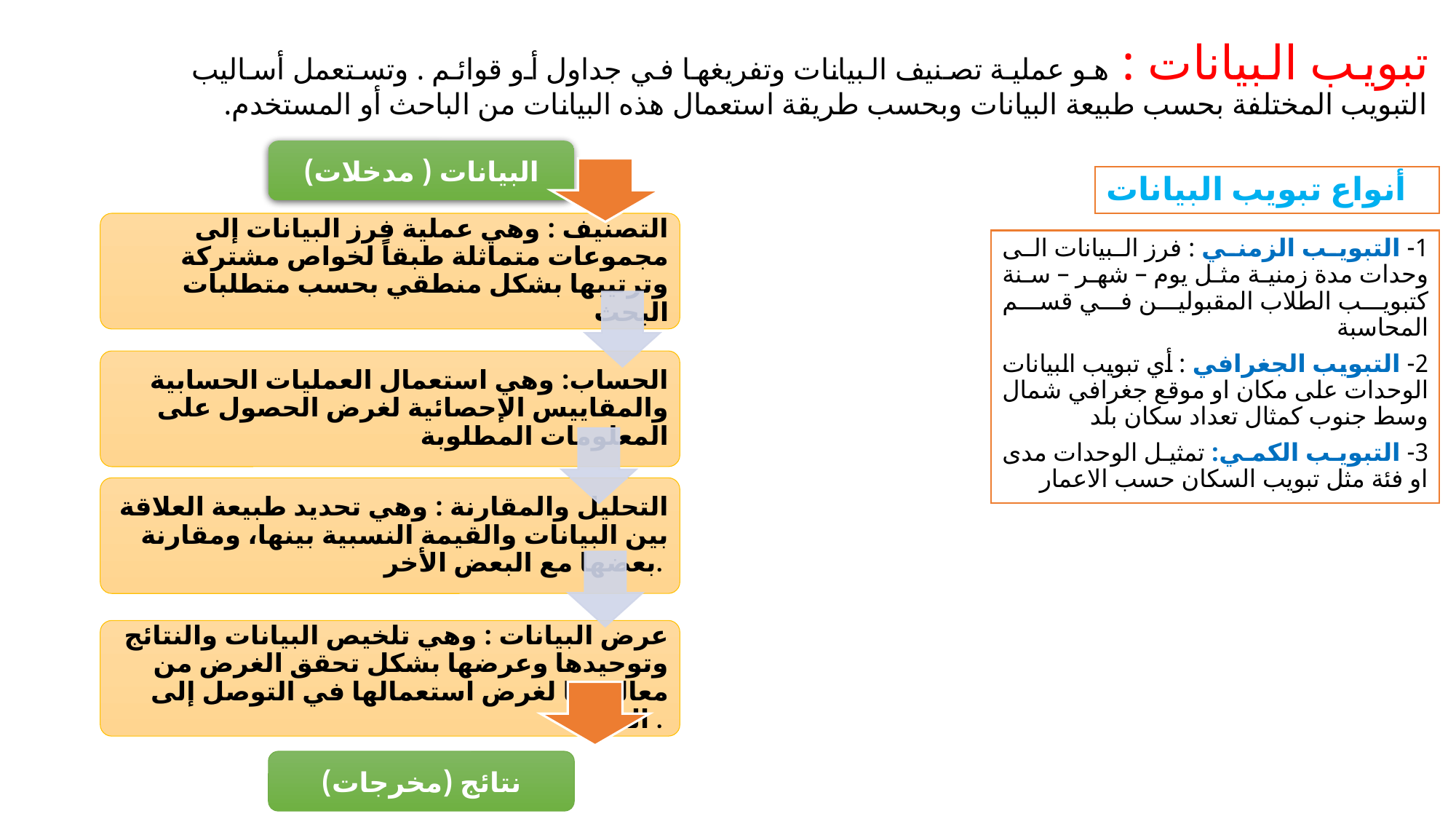

# تبويب البيانات : هو عملية تصنيف البيانات وتفريغها في جداول أو قوائم . وتستعمل أساليب التبويب المختلفة بحسب طبيعة البيانات وبحسب طريقة استعمال هذه البيانات من الباحث أو المستخدم.
البيانات ( مدخلات)

أنواع تبويب البيانات
التصنيف : وهي عملية فرز البيانات إلى مجموعات متماثلة طبقاً لخواص مشتركة وترتيبها بشكل منطقي بحسب متطلبات البحث
	الحساب: وهي استعمال العمليات الحسابية والمقاييس الإحصائية لغرض الحصول على المعلومات المطلوبة
التحليل والمقارنة : وهي تحديد طبيعة العلاقة بين البيانات والقيمة النسبية بينها، ومقارنة بعضها مع البعض الأخر.
عرض البيانات : وهي تلخيص البيانات والنتائج وتوحيدها وعرضها بشكل تحقق الغرض من معالجتها لغرض استعمالها في التوصل إلى النتائج .

1- التبويب الزمني : فرز البيانات الى وحدات مدة زمنية مثل يوم – شهر – سنة كتبويب الطلاب المقبولين في قسم المحاسبة
2- التبويب الجغرافي : أي تبويب البيانات الوحدات على مكان او موقع جغرافي شمال وسط جنوب كمثال تعداد سكان بلد
3- التبويب الكمي: تمثيل الوحدات مدى او فئة مثل تبويب السكان حسب الاعمار

نتائج (مخرجات)